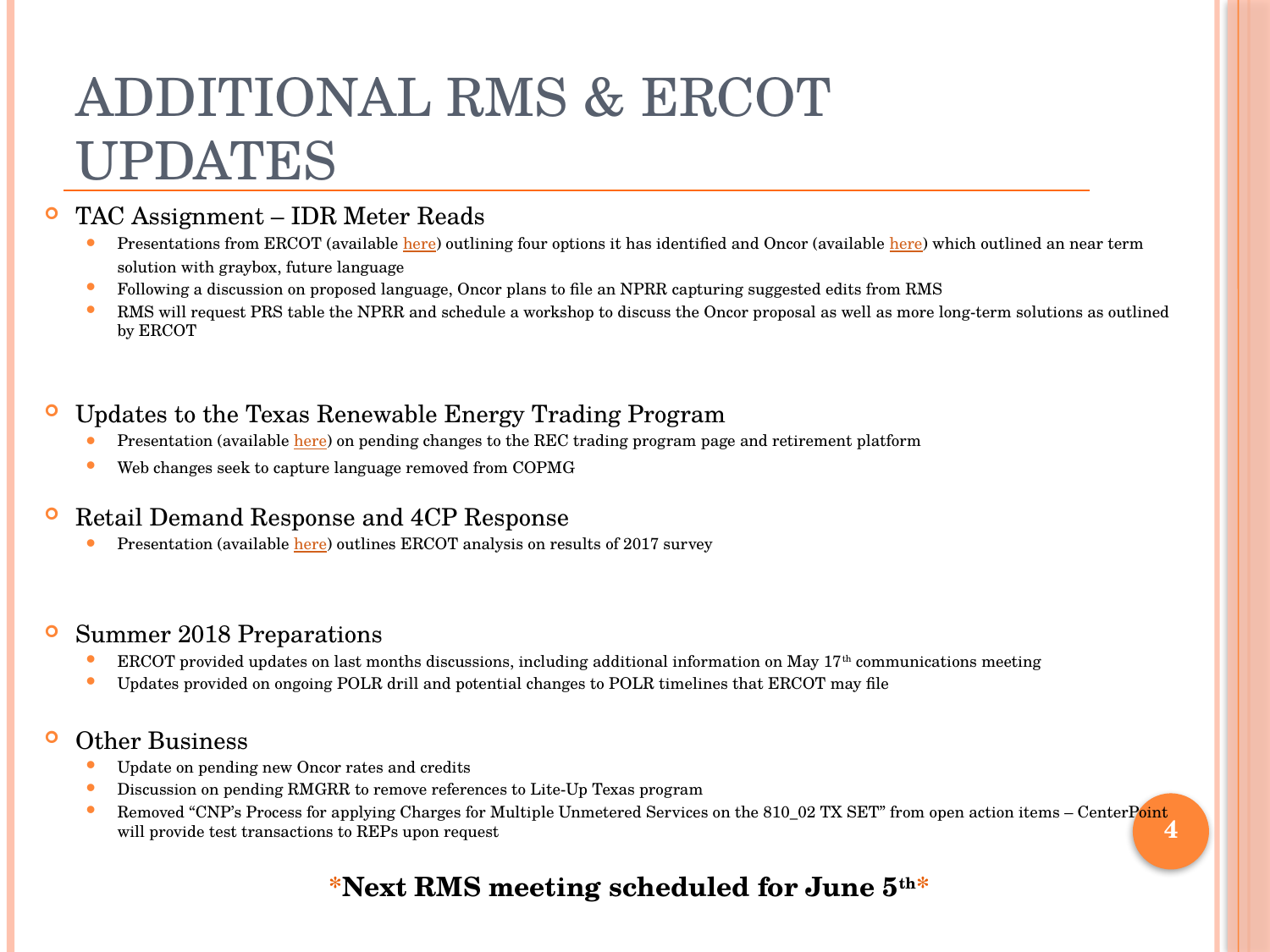

# Additional RMS & ERCOT Updates

TAC Assignment – IDR Meter Reads
Presentations from ERCOT (available here) outlining four options it has identified and Oncor (available here) which outlined an near term solution with graybox, future language
Following a discussion on proposed language, Oncor plans to file an NPRR capturing suggested edits from RMS
RMS will request PRS table the NPRR and schedule a workshop to discuss the Oncor proposal as well as more long-term solutions as outlined by ERCOT

Updates to the Texas Renewable Energy Trading Program
Presentation (available here) on pending changes to the REC trading program page and retirement platform
Web changes seek to capture language removed from COPMG

Retail Demand Response and 4CP Response
Presentation (available here) outlines ERCOT analysis on results of 2017 survey

Summer 2018 Preparations
ERCOT provided updates on last months discussions, including additional information on May 17th communications meeting
Updates provided on ongoing POLR drill and potential changes to POLR timelines that ERCOT may file

Other Business
Update on pending new Oncor rates and credits
Discussion on pending RMGRR to remove references to Lite-Up Texas program
Removed “CNP’s Process for applying Charges for Multiple Unmetered Services on the 810_02 TX SET” from open action items – CenterPoint will provide test transactions to REPs upon request

*Next RMS meeting scheduled for June 5th*
4